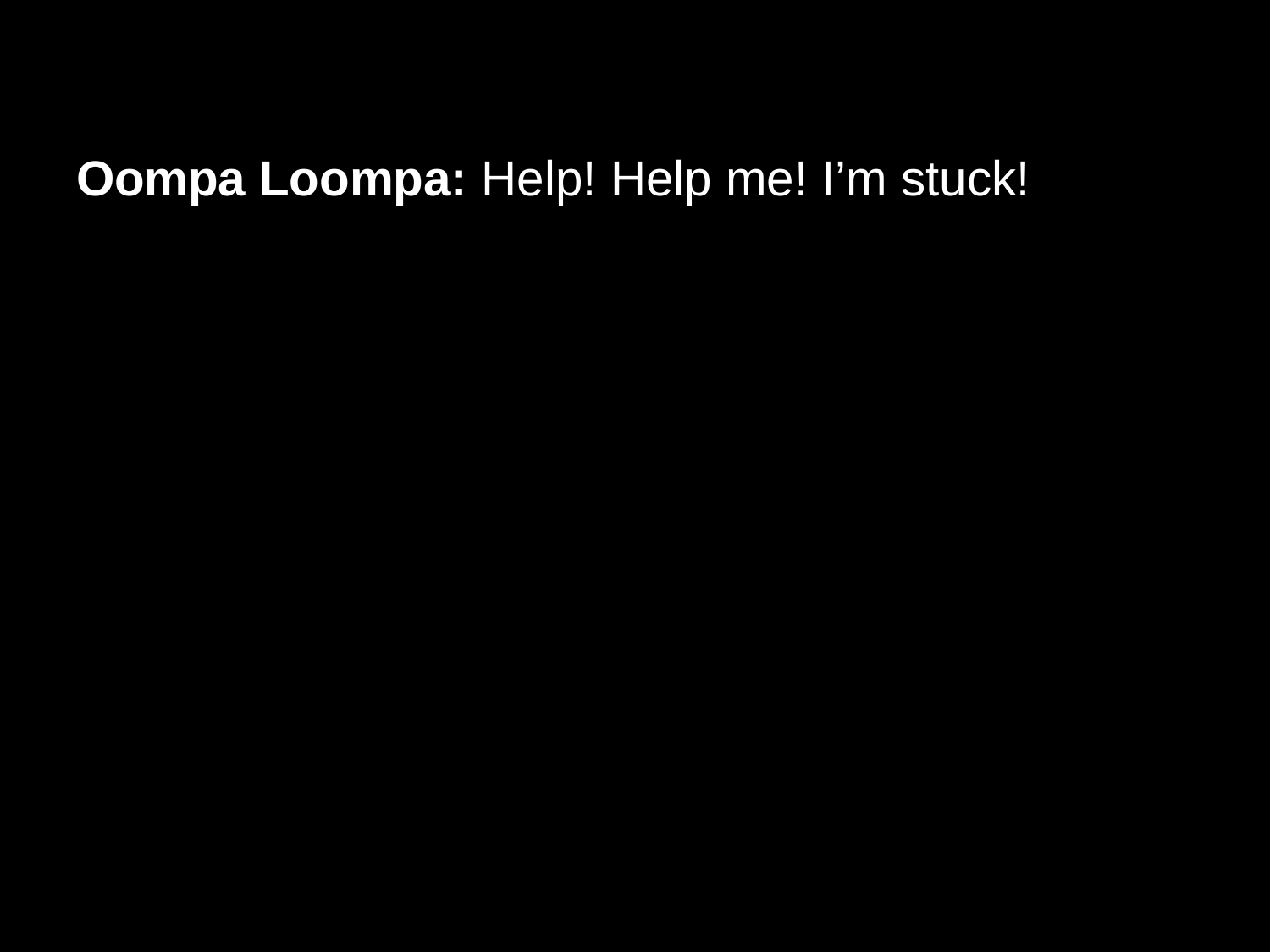

# Oompa Loompa: Help! Help me! I’m stuck!